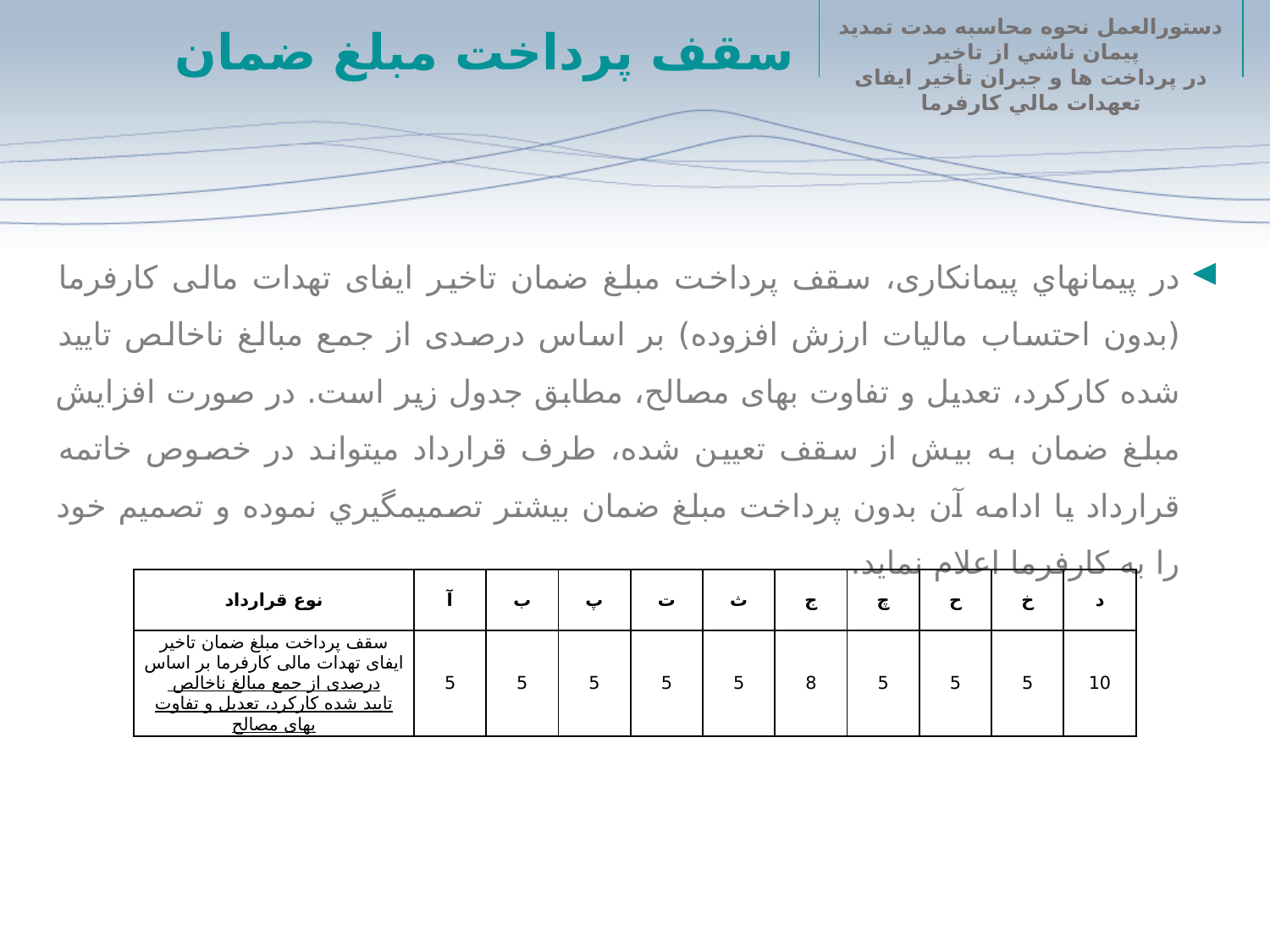

سقف پرداخت مبلغ ضمان
در پيمان­هاي پیمانکاری، سقف پرداخت مبلغ ضمان تاخیر ایفای تهدات مالی کارفرما (بدون احتساب ماليات ارزش افزوده) بر اساس درصدی از جمع مبالغ ناخالص تایید شده کارکرد، تعدیل و تفاوت بهای مصالح، مطابق جدول زیر است. در صورت افزایش مبلغ ضمان به بیش از سقف تعیین شده، طرف قرارداد می­تواند در خصوص خاتمه قرارداد يا ادامه آن بدون پرداخت مبلغ ضمان بیشتر تصميم­گيري نموده و تصمیم خود را به کارفرما اعلام نماید.

| نوع قرارداد | آ | ب | پ | ت | ث | ج | چ | ح | خ | د |
| --- | --- | --- | --- | --- | --- | --- | --- | --- | --- | --- |
| سقف پرداخت مبلغ ضمان تاخیر ایفای تهدات مالی کارفرما بر اساس درصدی از جمع مبالغ ناخالص تایید شده کارکرد، تعدیل و تفاوت بهای مصالح | 5 | 5 | 5 | 5 | 5 | 8 | 5 | 5 | 5 | 10 |